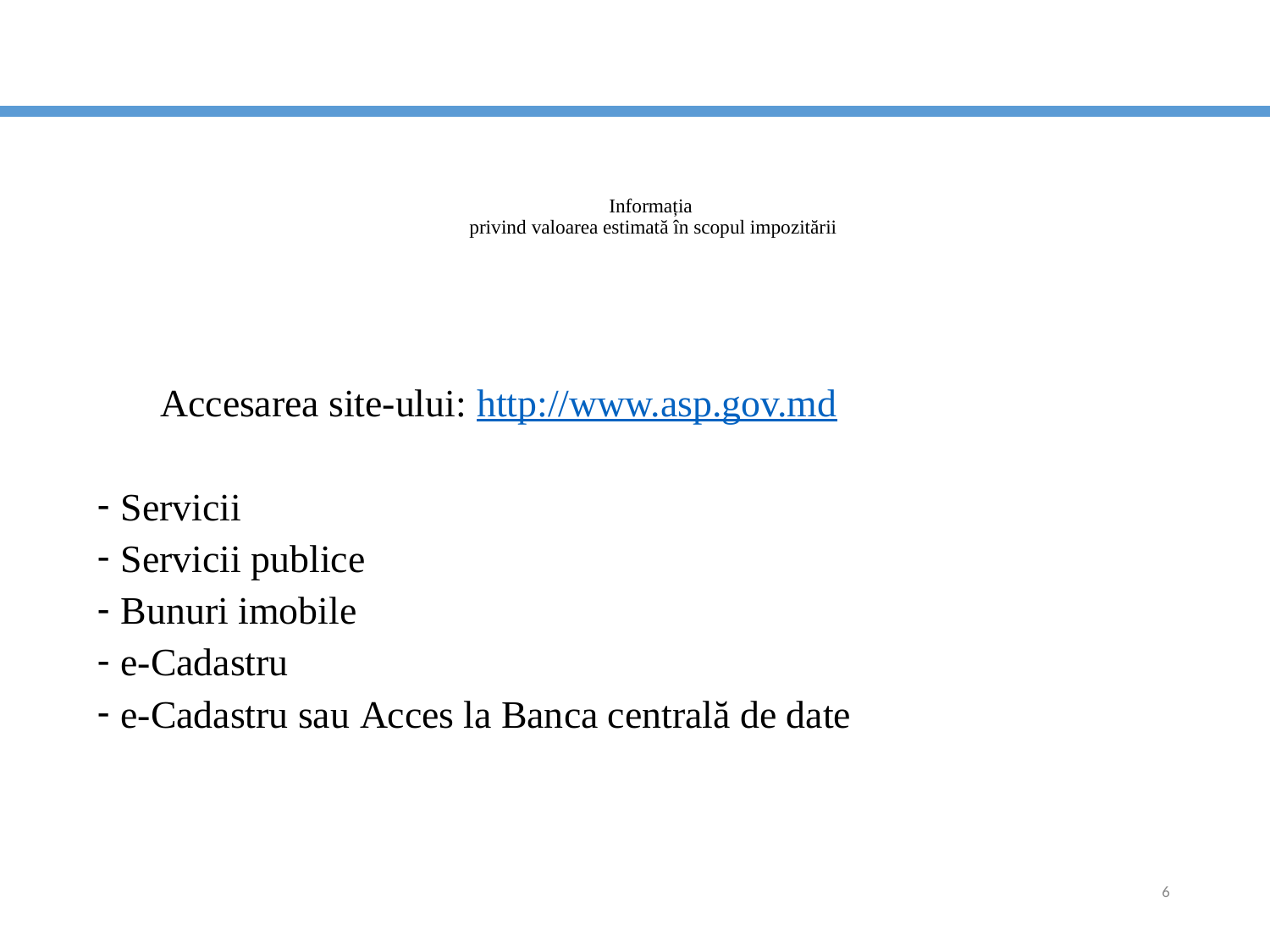

# Informația privind valoarea estimată în scopul impozitării

Accesarea site-ului: http://www.asp.gov.md

Servicii
Servicii publice
Bunuri imobile
e-Cadastru
e-Cadastru sau Acces la Banca centrală de date

6